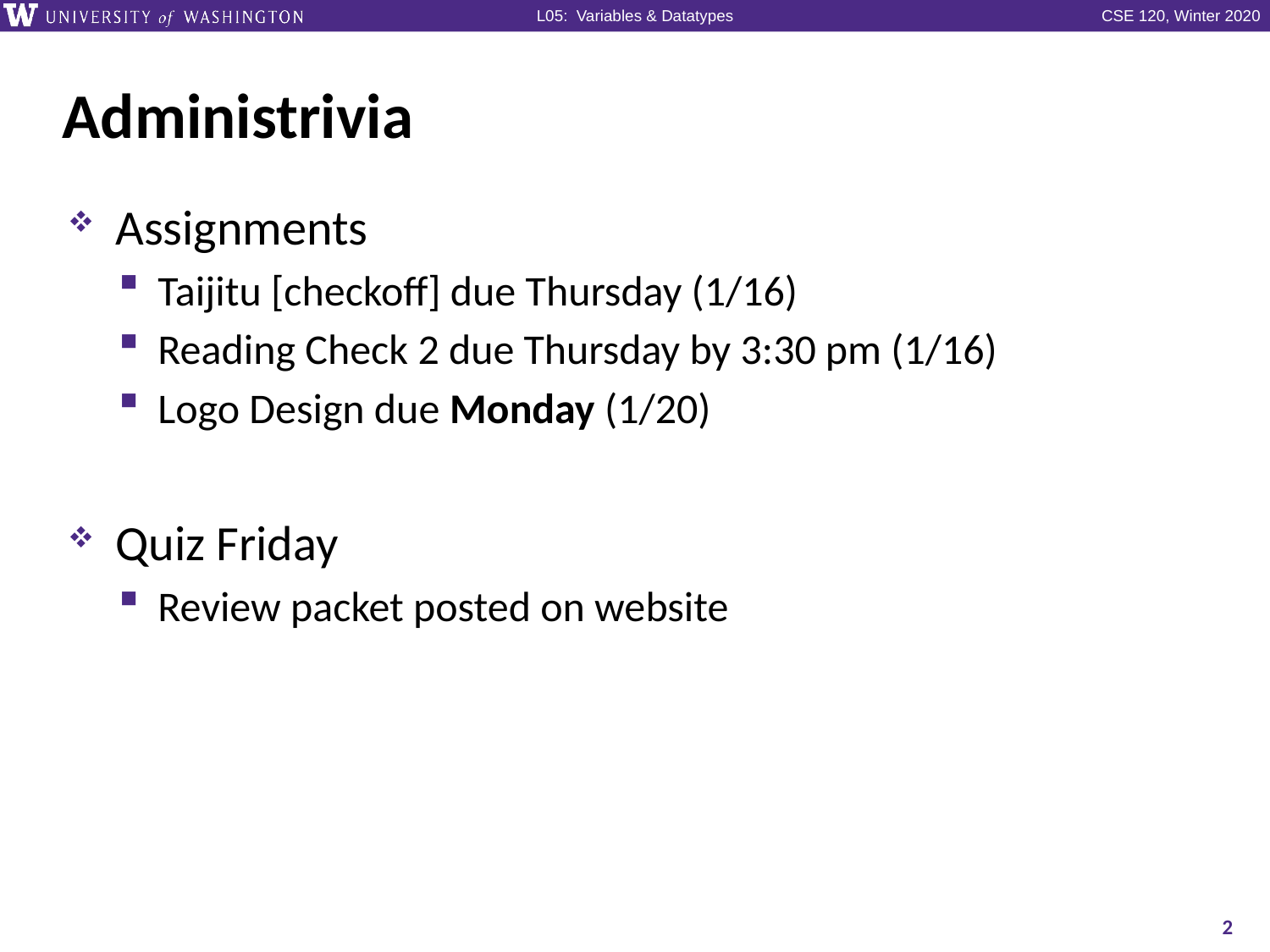

# Administrivia
Assignments
Taijitu [checkoff] due Thursday (1/16)
Reading Check 2 due Thursday by 3:30 pm (1/16)
Logo Design due Monday (1/20)

Quiz Friday
Review packet posted on website

2